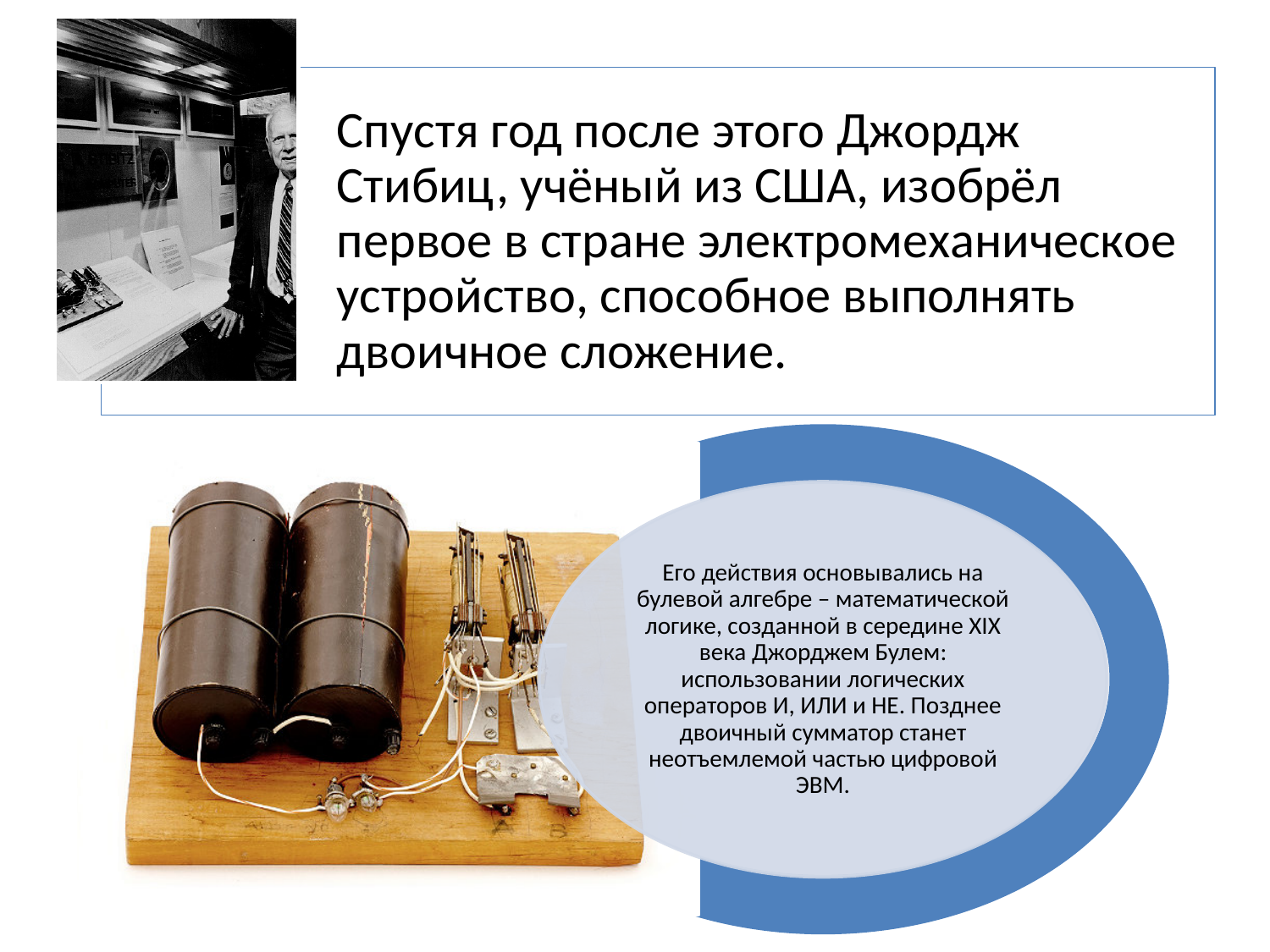

Спустя год после этого Джордж Стибиц, учёный из США, изобрёл первое в стране электромеханическое устройство, способное выполнять двоичное сложение.
Его действия основывались на булевой алгебре – математической логике, созданной в середине XIX века Джорджем Булем: использовании логических операторов И, ИЛИ и НЕ. Позднее двоичный сумматор станет неотъемлемой частью цифровой ЭВМ.